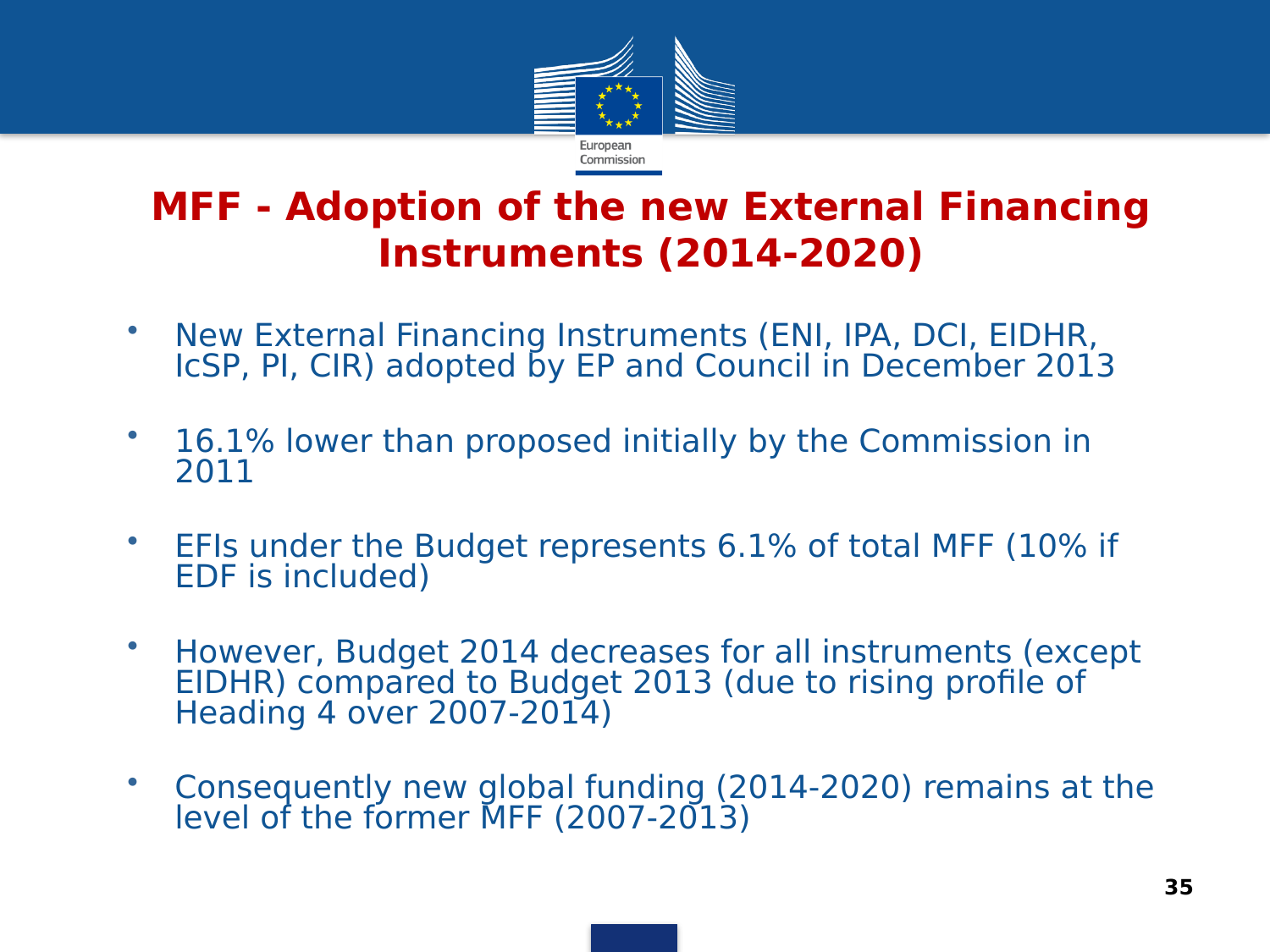

MFF - Adoption of the new External Financing Instruments (2014-2020)
New External Financing Instruments (ENI, IPA, DCI, EIDHR, IcSP, PI, CIR) adopted by EP and Council in December 2013

16.1% lower than proposed initially by the Commission in 2011

EFIs under the Budget represents 6.1% of total MFF (10% if EDF is included)

However, Budget 2014 decreases for all instruments (except EIDHR) compared to Budget 2013 (due to rising profile of Heading 4 over 2007-2014)

Consequently new global funding (2014-2020) remains at the level of the former MFF (2007-2013)
35